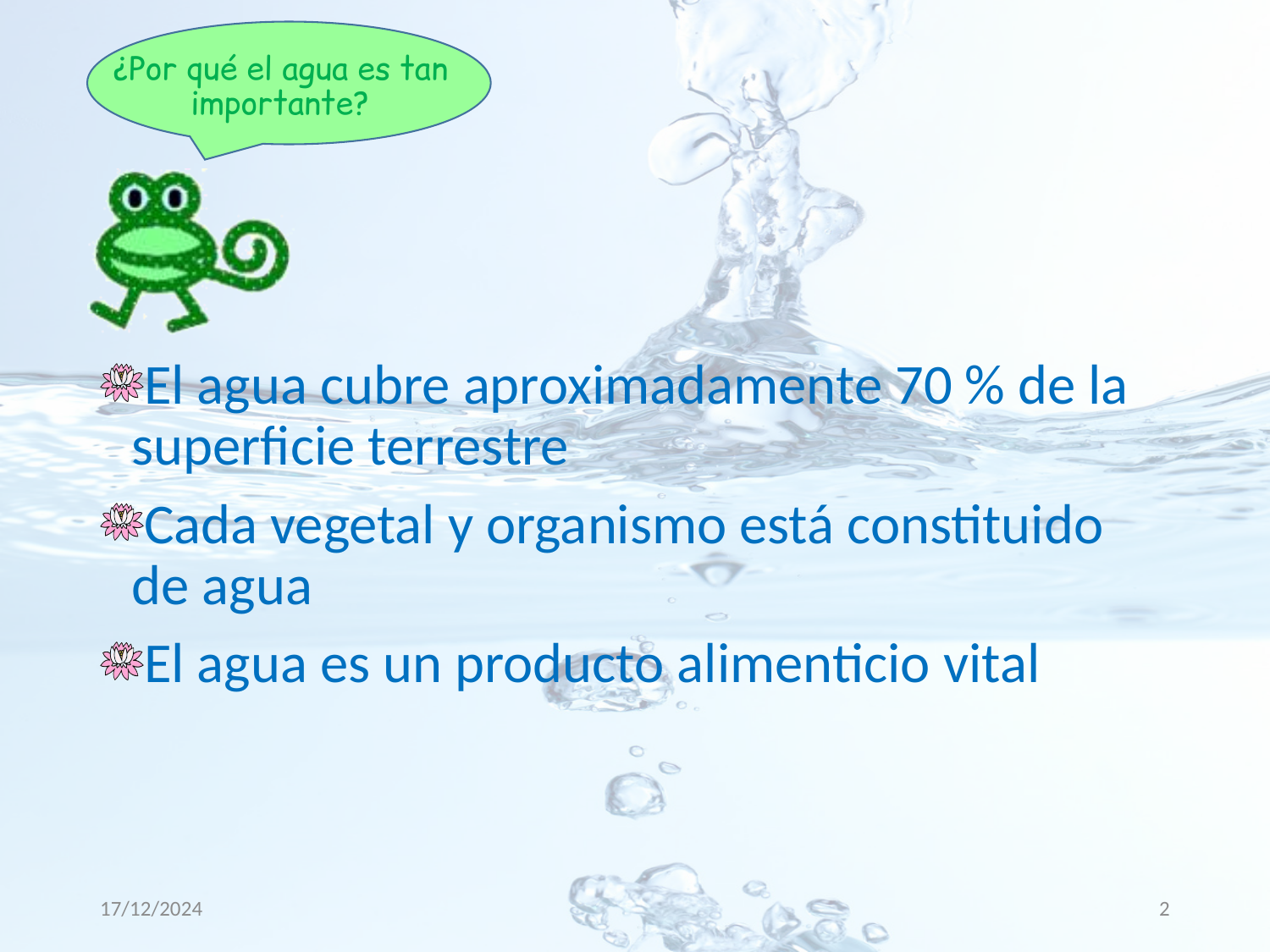

¿Por qué el agua es tan importante?
El agua cubre aproximadamente 70 % de la superficie terrestre
Cada vegetal y organismo está constituido de agua
El agua es un producto alimenticio vital
17/12/2024
2